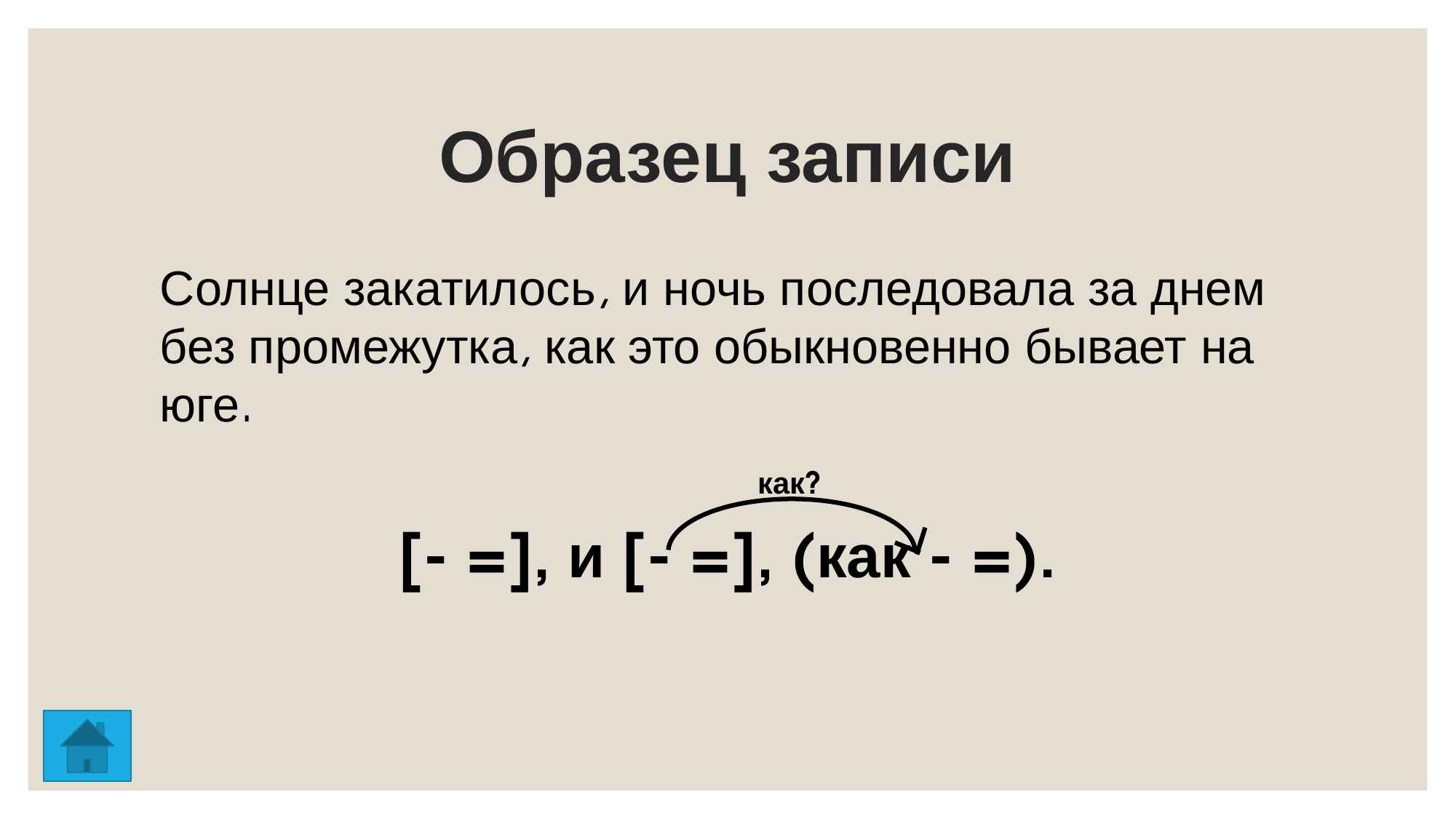

# Образец записи
	Солнце закатилось, и ночь последовала за днем без промежутка, как это обыкновенно бывает на юге.
                                              как?
[- =], и [- =], (как - =).